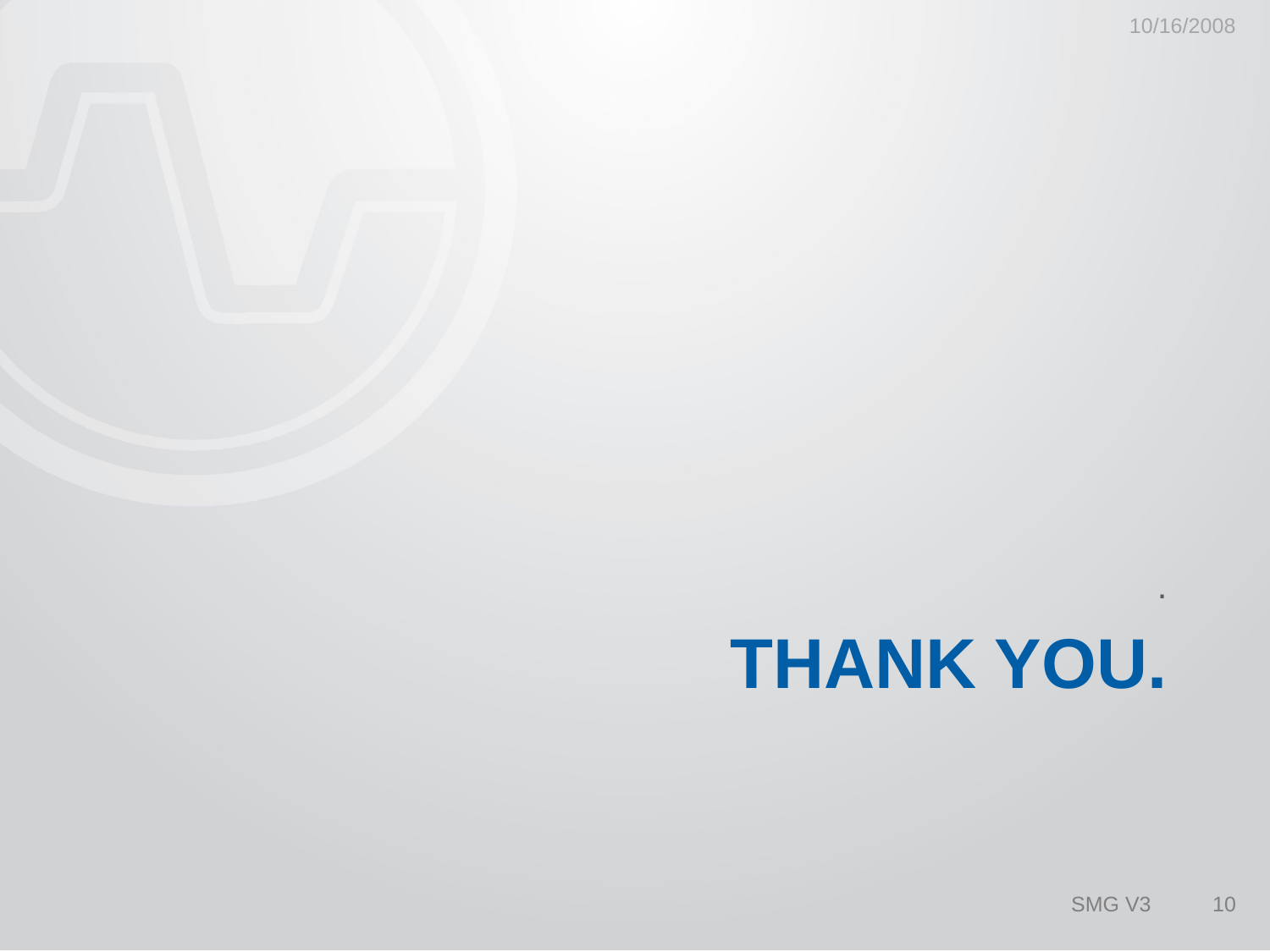

10/16/2008
.
# Thank you.
SMG V3
10